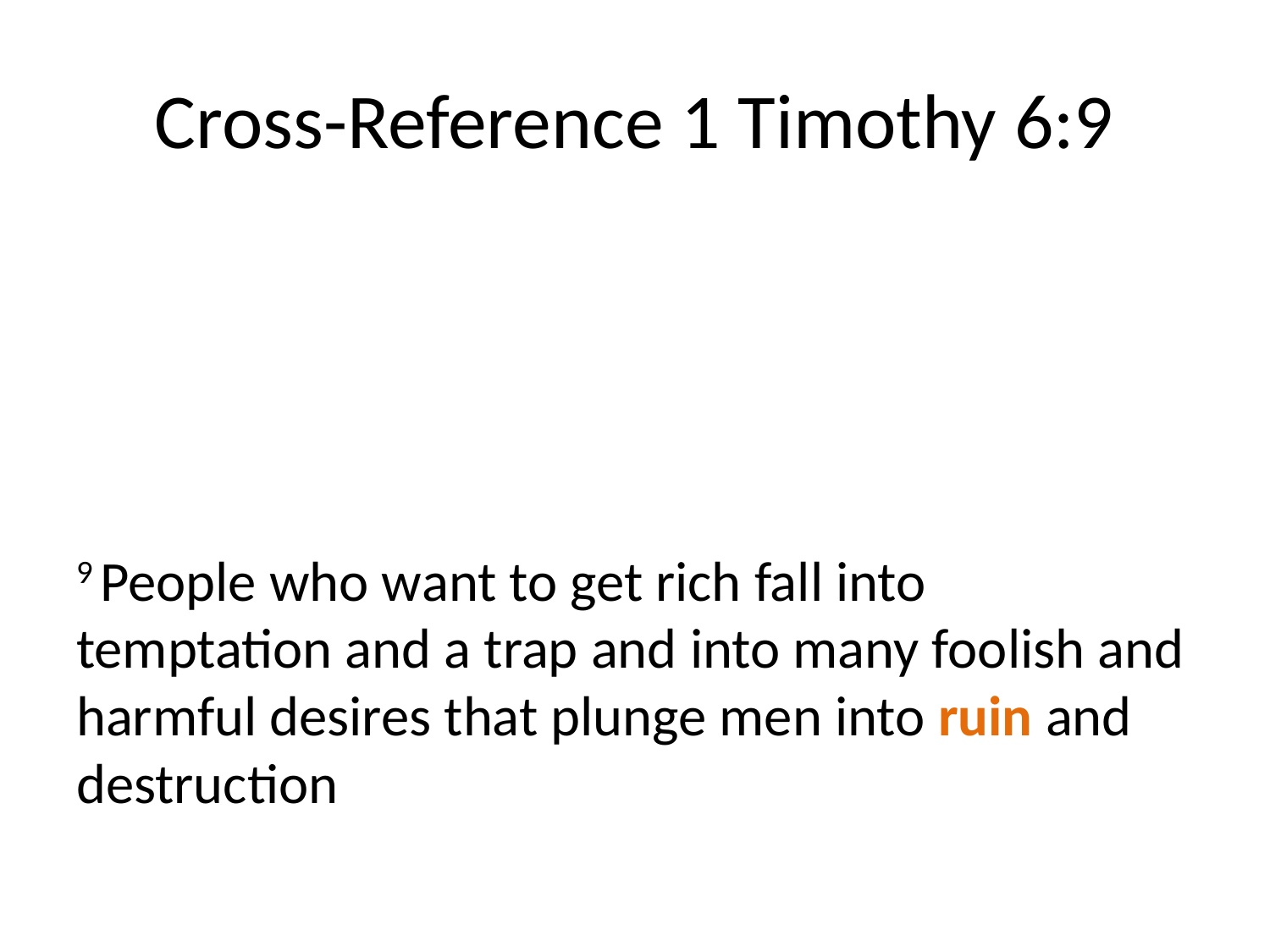

# Cross-Reference 1 Timothy 6:9

9 People who want to get rich fall into temptation and a trap and into many foolish and harmful desires that plunge men into ruin and destruction